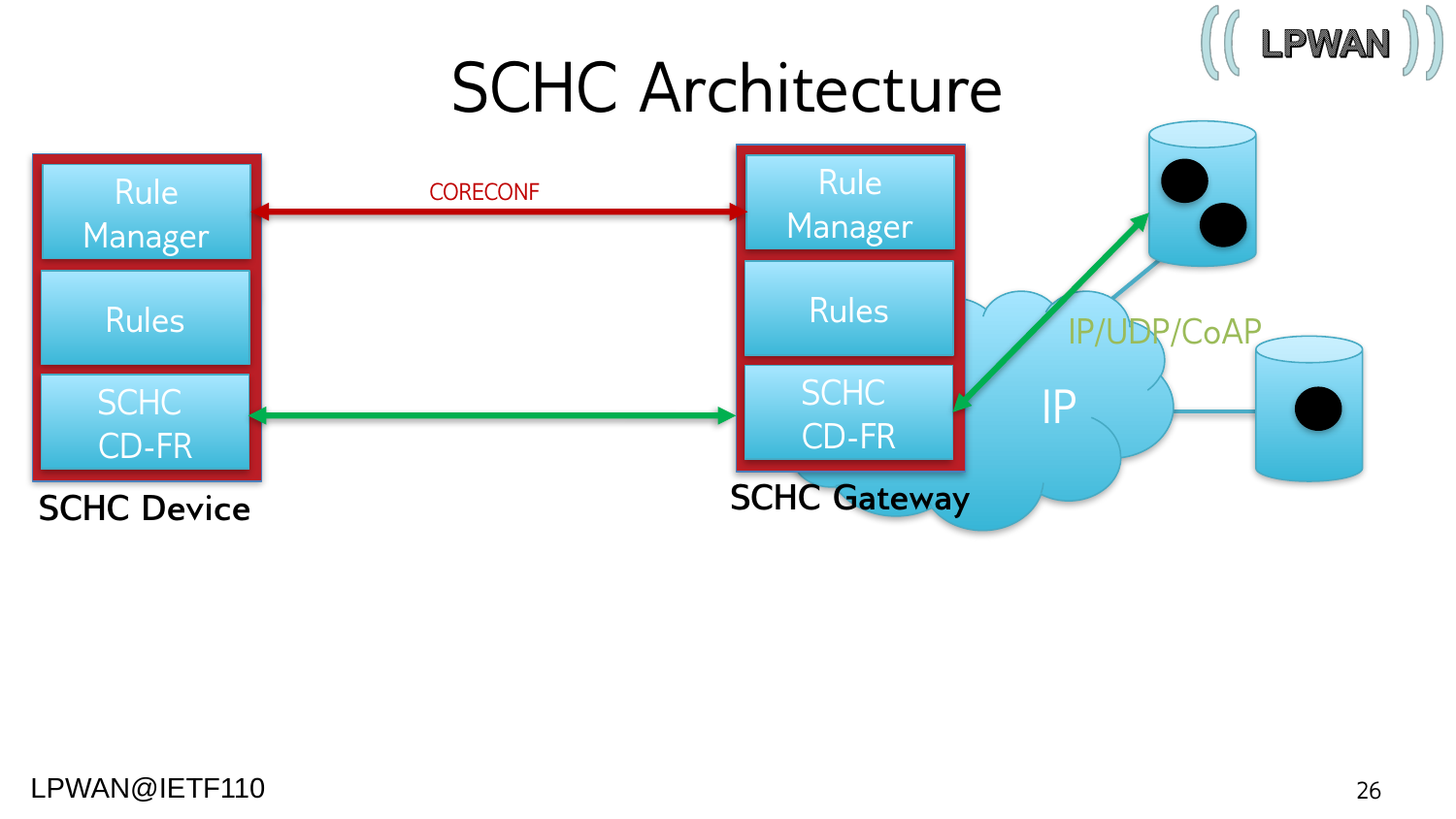

# SCHC Architecture

Rule Manager
Rule Manager
CORECONF
Rules
Rules

IP
IP/UDP/CoAP

SCHC
CD-FR
SCHC
CD-FR

SCHC Gateway
SCHC Device
26